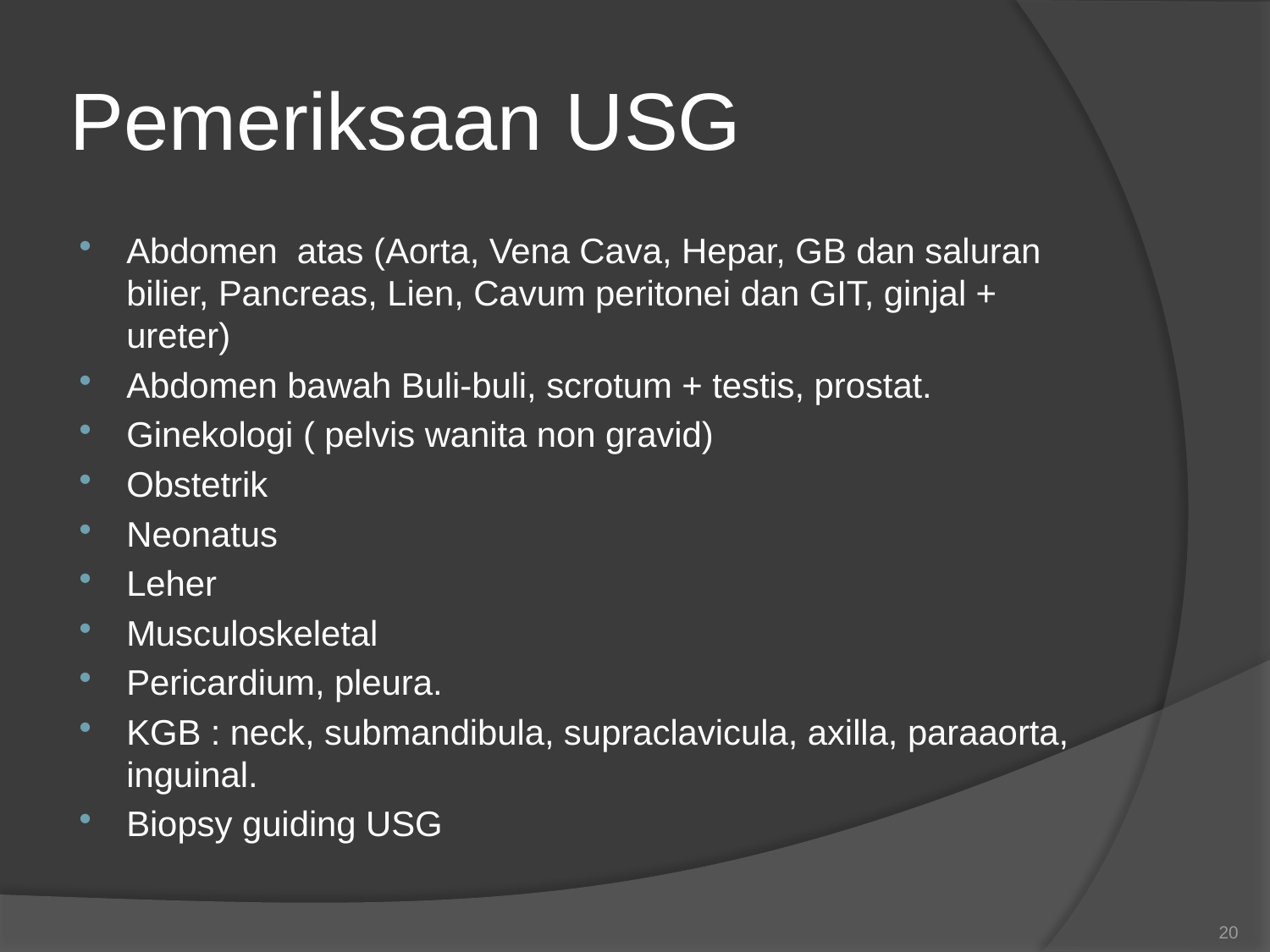

# Pemeriksaan USG
Abdomen  atas (Aorta, Vena Cava, Hepar, GB dan saluran bilier, Pancreas, Lien, Cavum peritonei dan GIT, ginjal + ureter)
Abdomen bawah Buli-buli, scrotum + testis, prostat.
Ginekologi ( pelvis wanita non gravid)
Obstetrik
Neonatus
Leher
Musculoskeletal
Pericardium, pleura.
KGB : neck, submandibula, supraclavicula, axilla, paraaorta, inguinal.
Biopsy guiding USG
20